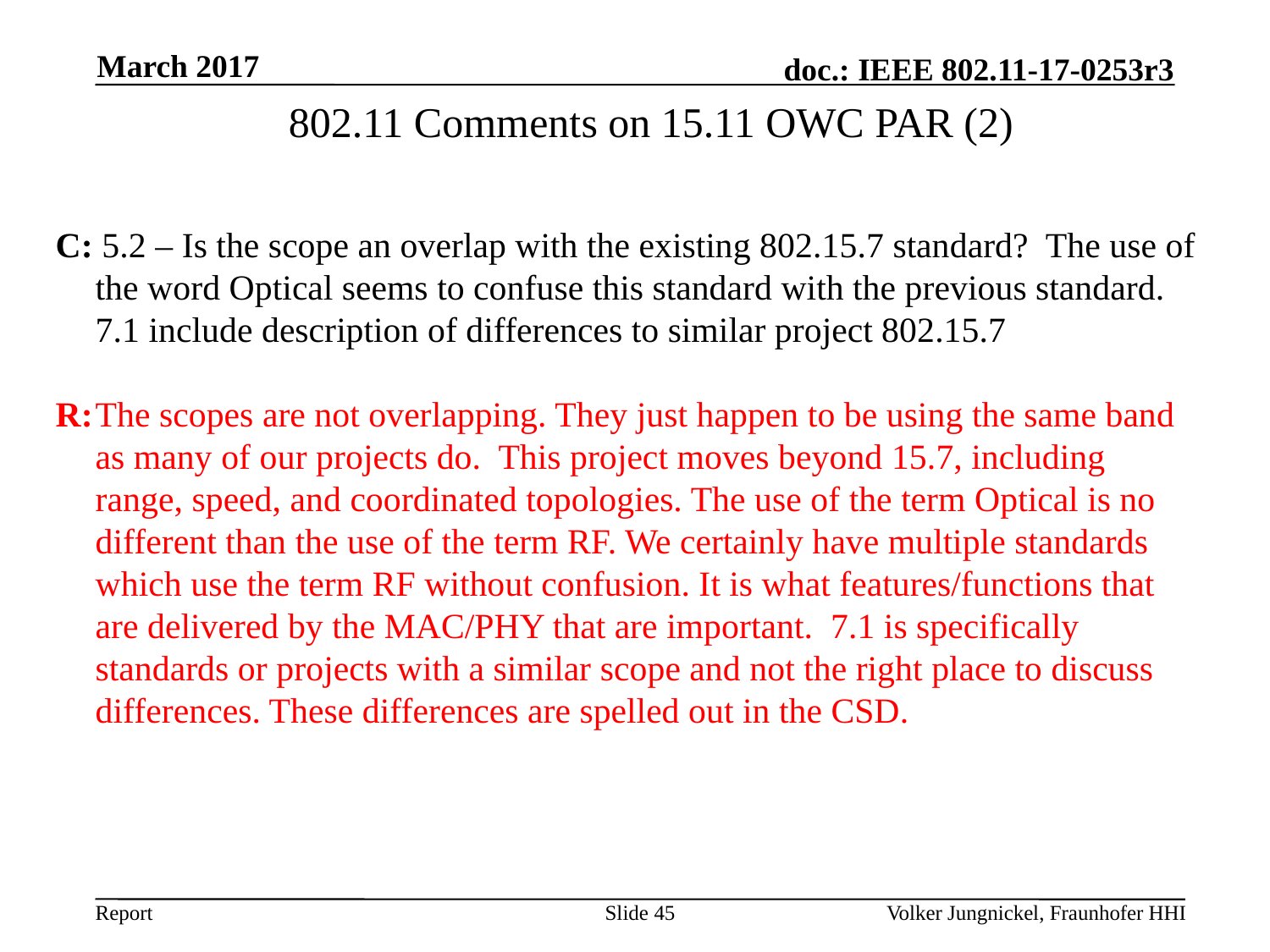

March 2017
802.11 Comments on 15.11 OWC PAR (2)
C: 5.2 – Is the scope an overlap with the existing 802.15.7 standard?  The use of the word Optical seems to confuse this standard with the previous standard. 7.1 include description of differences to similar project 802.15.7

R:	The scopes are not overlapping. They just happen to be using the same band as many of our projects do.  This project moves beyond 15.7, including range, speed, and coordinated topologies. The use of the term Optical is no different than the use of the term RF. We certainly have multiple standards which use the term RF without confusion. It is what features/functions that are delivered by the MAC/PHY that are important.  7.1 is specifically standards or projects with a similar scope and not the right place to discuss differences. These differences are spelled out in the CSD.

Slide 45
Volker Jungnickel, Fraunhofer HHI